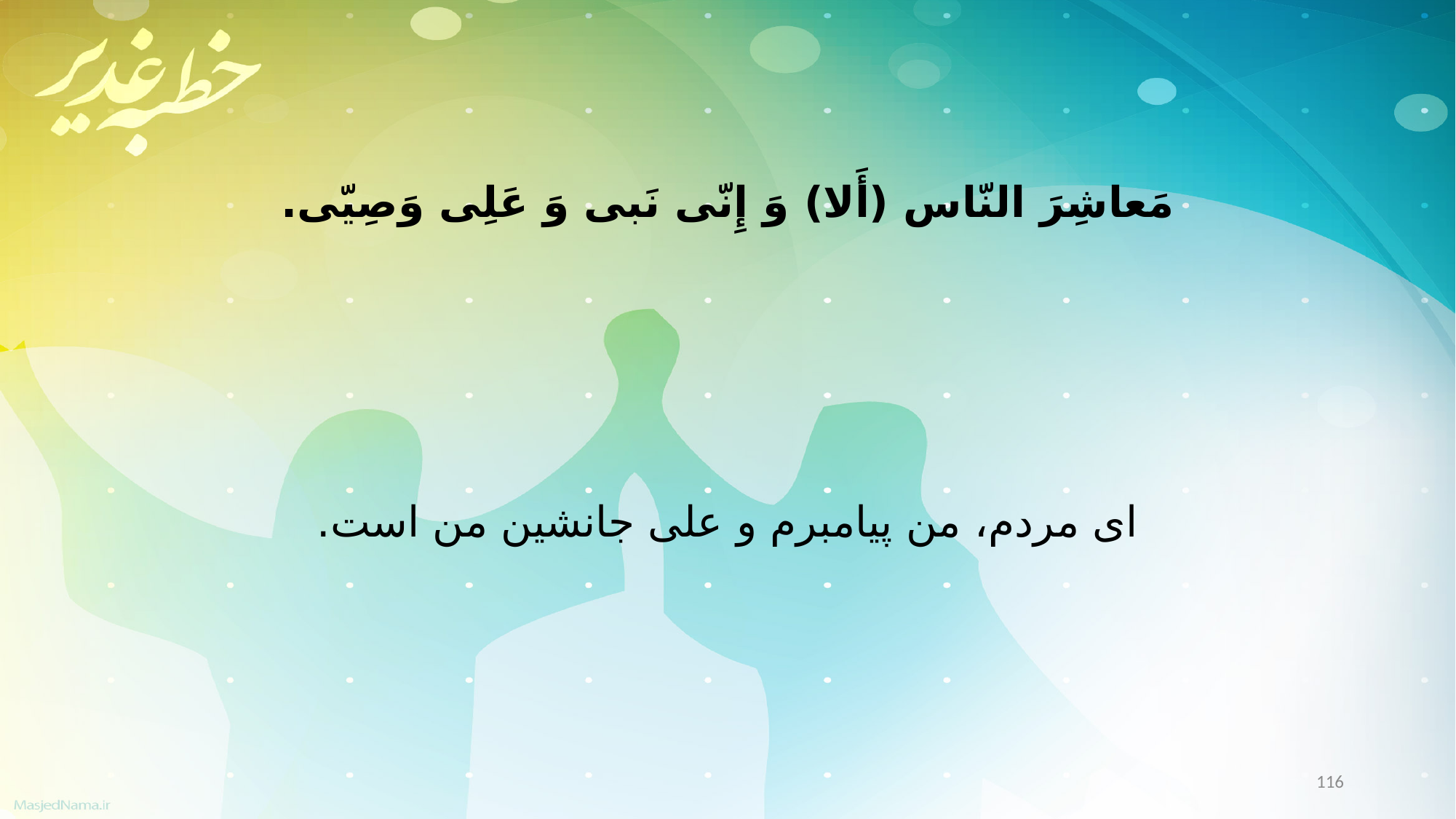

مَعاشِرَ النّاس (أَلا) وَ إِنّی نَبی وَ عَلِی وَصِیّی.
اى مردم، من پیامبرم و على جانشین من است.
116